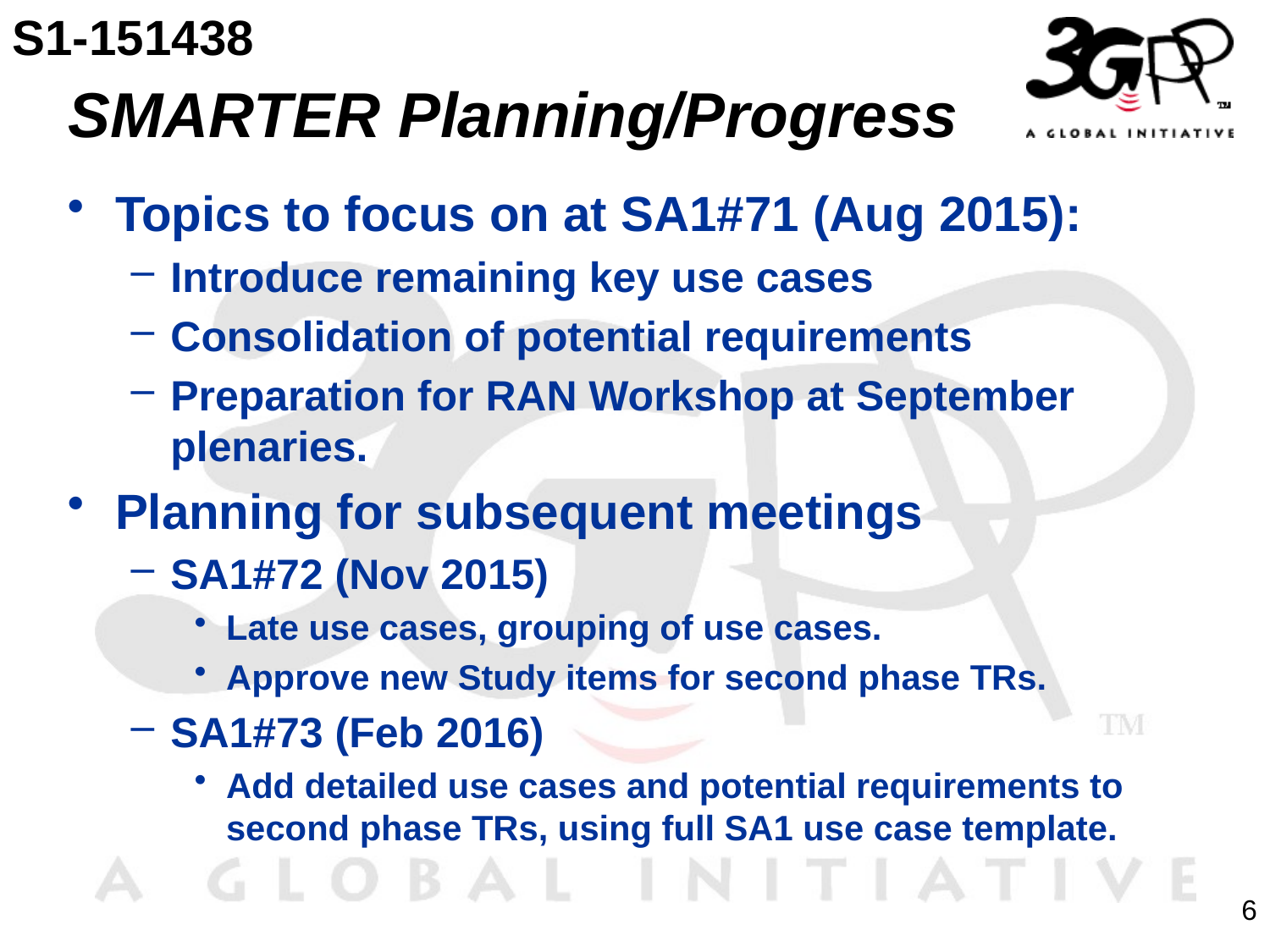

S1-151438
# SMARTER Planning/Progress
Topics to focus on at SA1#71 (Aug 2015):
Introduce remaining key use cases
Consolidation of potential requirements
Preparation for RAN Workshop at September plenaries.
Planning for subsequent meetings
SA1#72 (Nov 2015)
Late use cases, grouping of use cases.
Approve new Study items for second phase TRs.
SA1#73 (Feb 2016)
Add detailed use cases and potential requirements to second phase TRs, using full SA1 use case template.
6